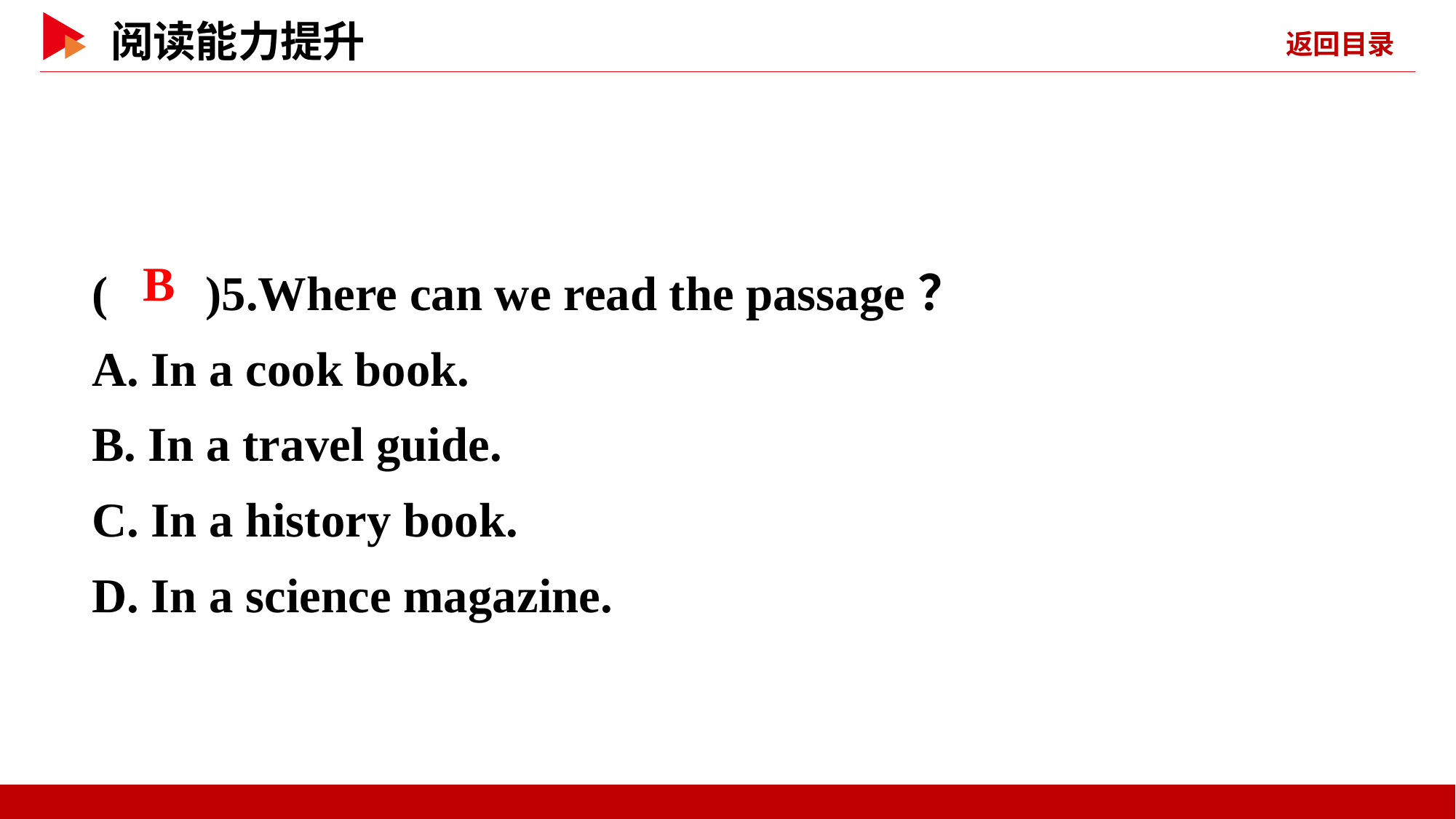

(        )5.Where can we read the passage？
A. In a cook book.
B. In a travel guide.
C. In a history book.
D. In a science magazine.
   B